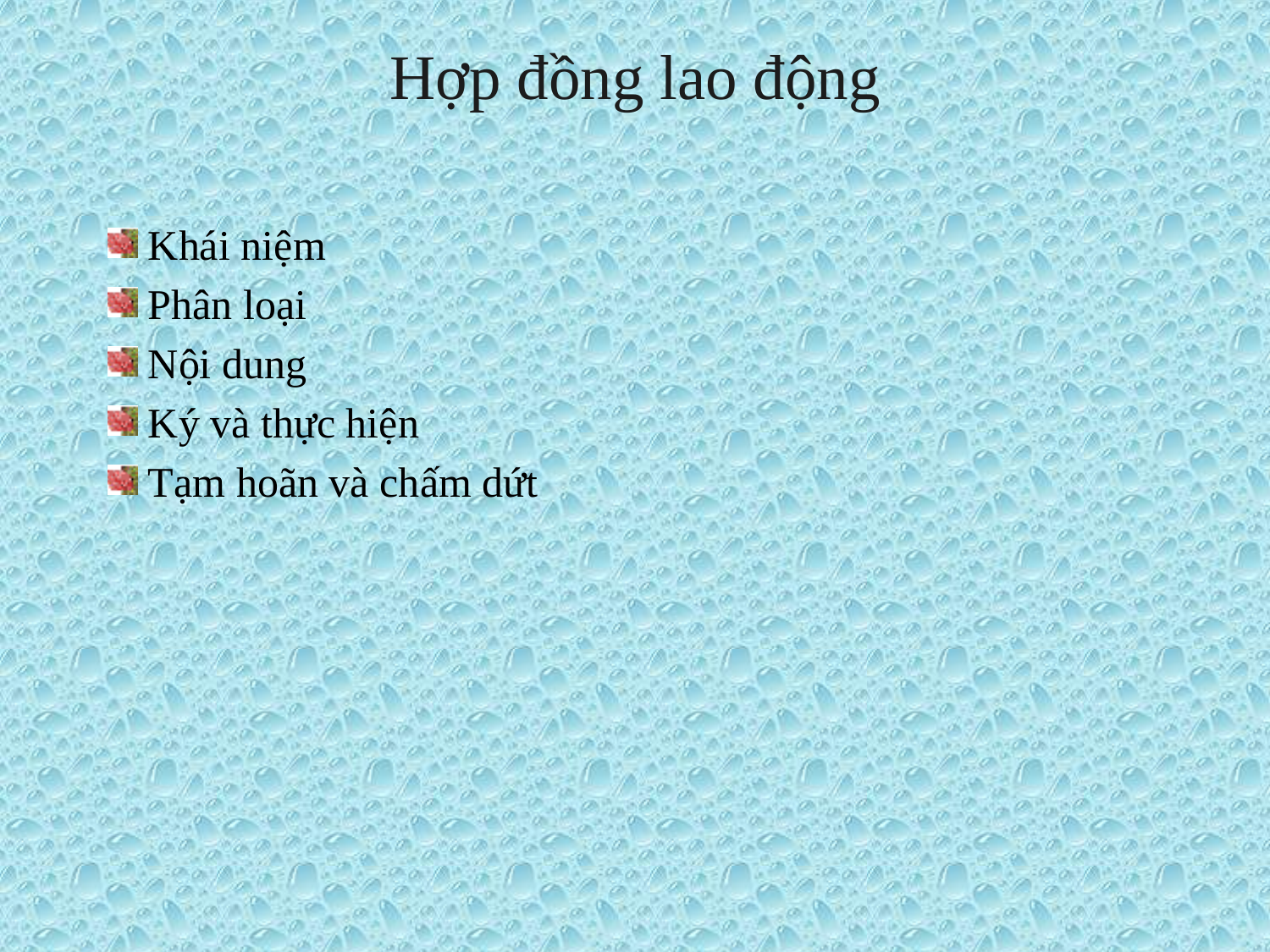

# Hợp đồng lao động
 Khái niệm
 Phân loại
 Nội dung
 Ký và thực hiện
 Tạm hoãn và chấm dứt